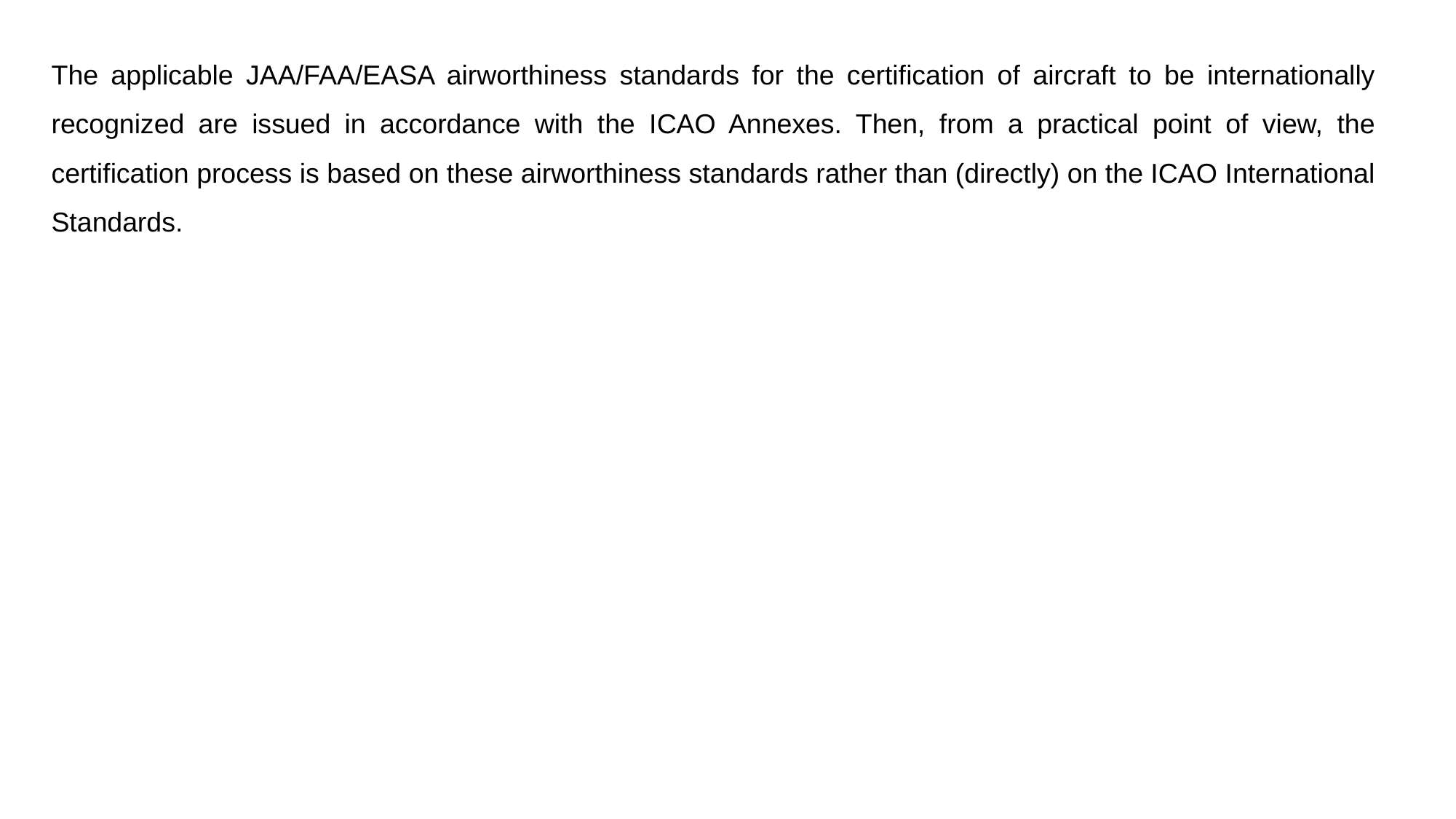

The applicable JAA/FAA/EASA airworthiness standards for the certification of aircraft to be internationally recognized are issued in accordance with the ICAO Annexes. Then, from a practical point of view, the certification process is based on these airworthiness standards rather than (directly) on the ICAO International Standards.